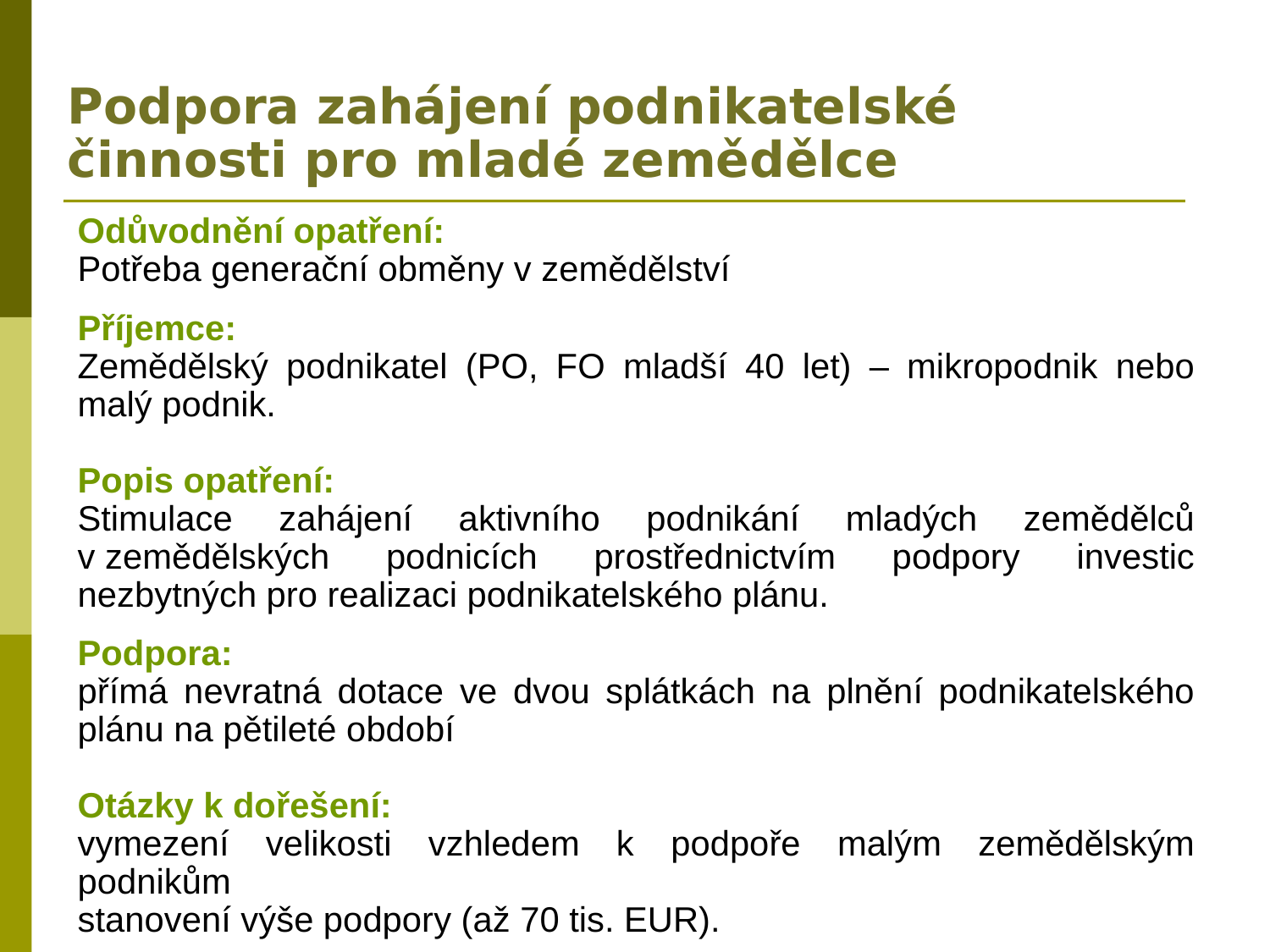

# Podpora zahájení podnikatelské činnosti pro mladé zemědělce
Odůvodnění opatření:
Potřeba generační obměny v zemědělství
Příjemce:
Zemědělský podnikatel (PO, FO mladší 40 let) – mikropodnik nebo malý podnik.

Popis opatření:
Stimulace zahájení aktivního podnikání mladých zemědělců v zemědělských podnicích prostřednictvím podpory investic nezbytných pro realizaci podnikatelského plánu.
Podpora:
přímá nevratná dotace ve dvou splátkách na plnění podnikatelského plánu na pětileté období

Otázky k dořešení:
vymezení velikosti vzhledem k podpoře malým zemědělským podnikům
stanovení výše podpory (až 70 tis. EUR).